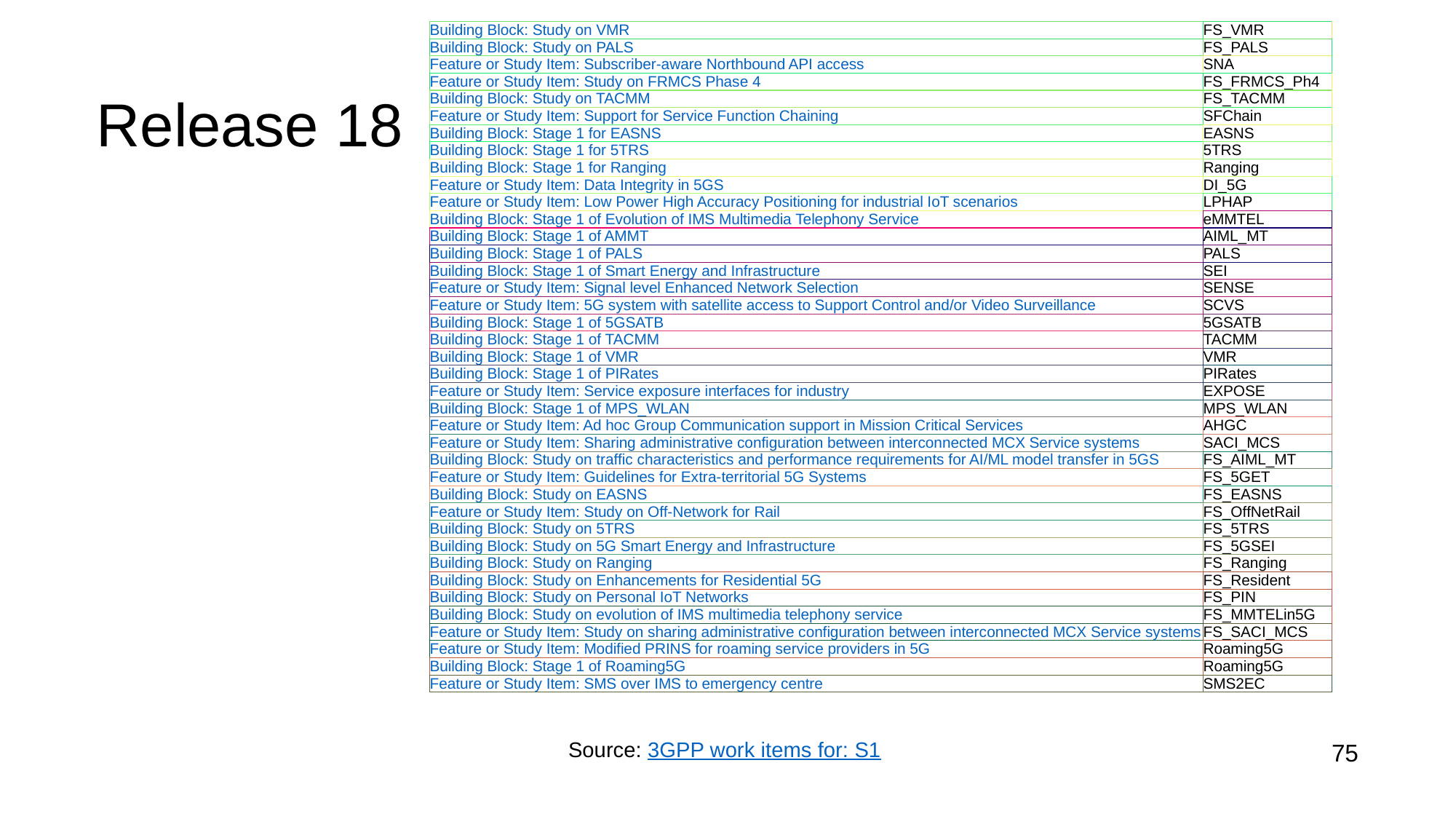

| Building Block: Study on VMR | FS\_VMR |
| --- | --- |
| Building Block: Study on PALS | FS\_PALS |
| Feature or Study Item: Subscriber-aware Northbound API access | SNA |
| Feature or Study Item: Study on FRMCS Phase 4 | FS\_FRMCS\_Ph4 |
| Building Block: Study on TACMM | FS\_TACMM |
| Feature or Study Item: Support for Service Function Chaining | SFChain |
| Building Block: Stage 1 for EASNS | EASNS |
| Building Block: Stage 1 for 5TRS | 5TRS |
| Building Block: Stage 1 for Ranging | Ranging |
| Feature or Study Item: Data Integrity in 5GS | DI\_5G |
| Feature or Study Item: Low Power High Accuracy Positioning for industrial IoT scenarios | LPHAP |
| Building Block: Stage 1 of Evolution of IMS Multimedia Telephony Service | eMMTEL |
| Building Block: Stage 1 of AMMT | AIML\_MT |
| Building Block: Stage 1 of PALS | PALS |
| Building Block: Stage 1 of Smart Energy and Infrastructure | SEI |
| Feature or Study Item: Signal level Enhanced Network Selection | SENSE |
| Feature or Study Item: 5G system with satellite access to Support Control and/or Video Surveillance | SCVS |
| Building Block: Stage 1 of 5GSATB | 5GSATB |
| Building Block: Stage 1 of TACMM | TACMM |
| Building Block: Stage 1 of VMR | VMR |
| Building Block: Stage 1 of PIRates | PIRates |
| Feature or Study Item: Service exposure interfaces for industry | EXPOSE |
| Building Block: Stage 1 of MPS\_WLAN | MPS\_WLAN |
| Feature or Study Item: Ad hoc Group Communication support in Mission Critical Services | AHGC |
| Feature or Study Item: Sharing administrative configuration between interconnected MCX Service systems | SACI\_MCS |
| Building Block: Study on traffic characteristics and performance requirements for AI/ML model transfer in 5GS | FS\_AIML\_MT |
| Feature or Study Item: Guidelines for Extra-territorial 5G Systems | FS\_5GET |
| Building Block: Study on EASNS | FS\_EASNS |
| Feature or Study Item: Study on Off-Network for Rail | FS\_OffNetRail |
| Building Block: Study on 5TRS | FS\_5TRS |
| Building Block: Study on 5G Smart Energy and Infrastructure | FS\_5GSEI |
| Building Block: Study on Ranging | FS\_Ranging |
| Building Block: Study on Enhancements for Residential 5G | FS\_Resident |
| Building Block: Study on Personal IoT Networks | FS\_PIN |
| Building Block: Study on evolution of IMS multimedia telephony service | FS\_MMTELin5G |
| Feature or Study Item: Study on sharing administrative configuration between interconnected MCX Service systems | FS\_SACI\_MCS |
| Feature or Study Item: Modified PRINS for roaming service providers in 5G | Roaming5G |
| Building Block: Stage 1 of Roaming5G | Roaming5G |
| Feature or Study Item: SMS over IMS to emergency centre | SMS2EC |
# Release 18
Source: 3GPP work items for: S1
75